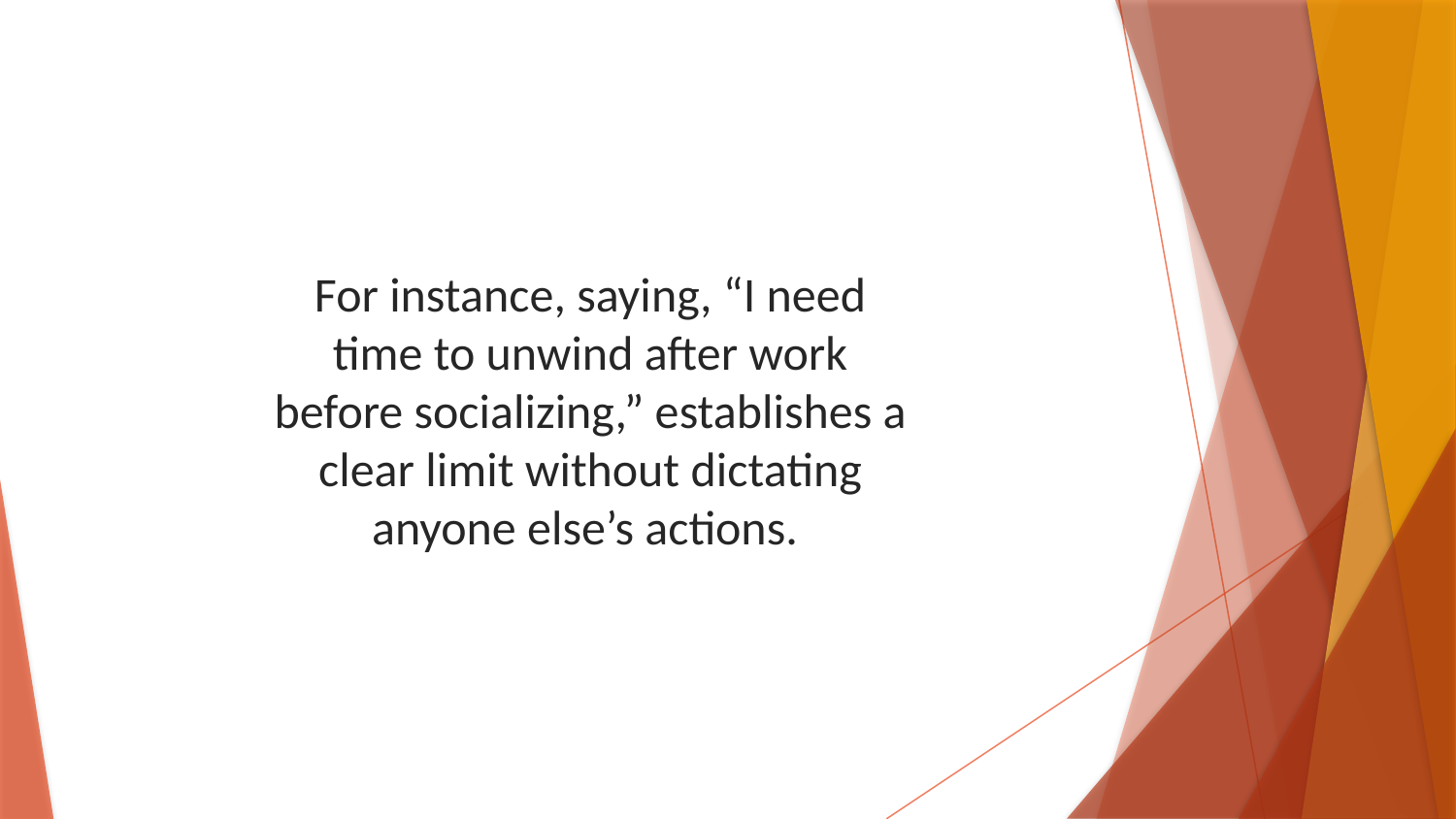

For instance, saying, “I need time to unwind after work before socializing,” establishes a clear limit without dictating anyone else’s actions.